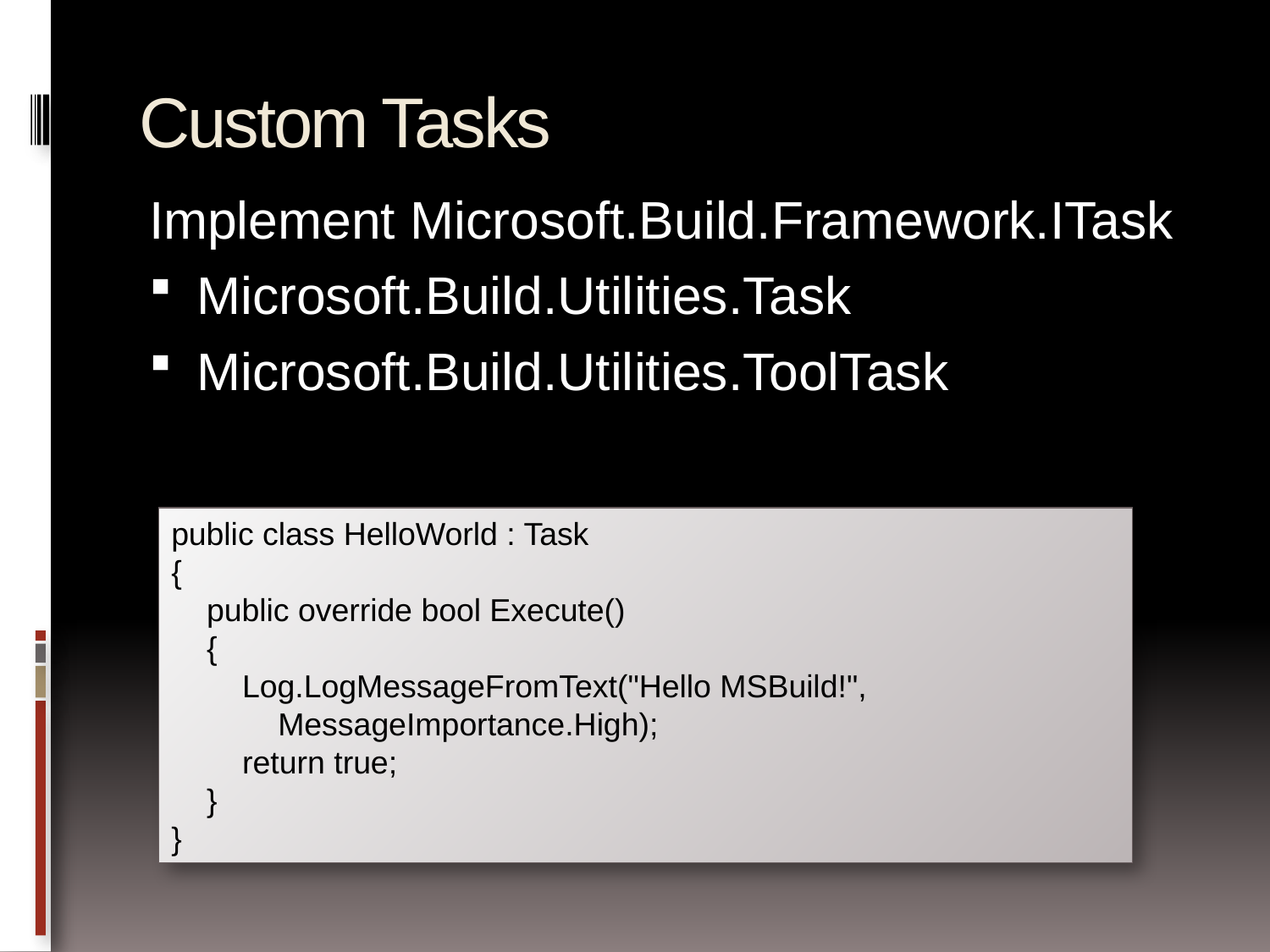

# Custom Tasks
Implement Microsoft.Build.Framework.ITask
Microsoft.Build.Utilities.Task
Microsoft.Build.Utilities.ToolTask

public class HelloWorld : Task
{
    public override bool Execute()
    {
        Log.LogMessageFromText("Hello MSBuild!",
            MessageImportance.High);
        return true;
    }
}